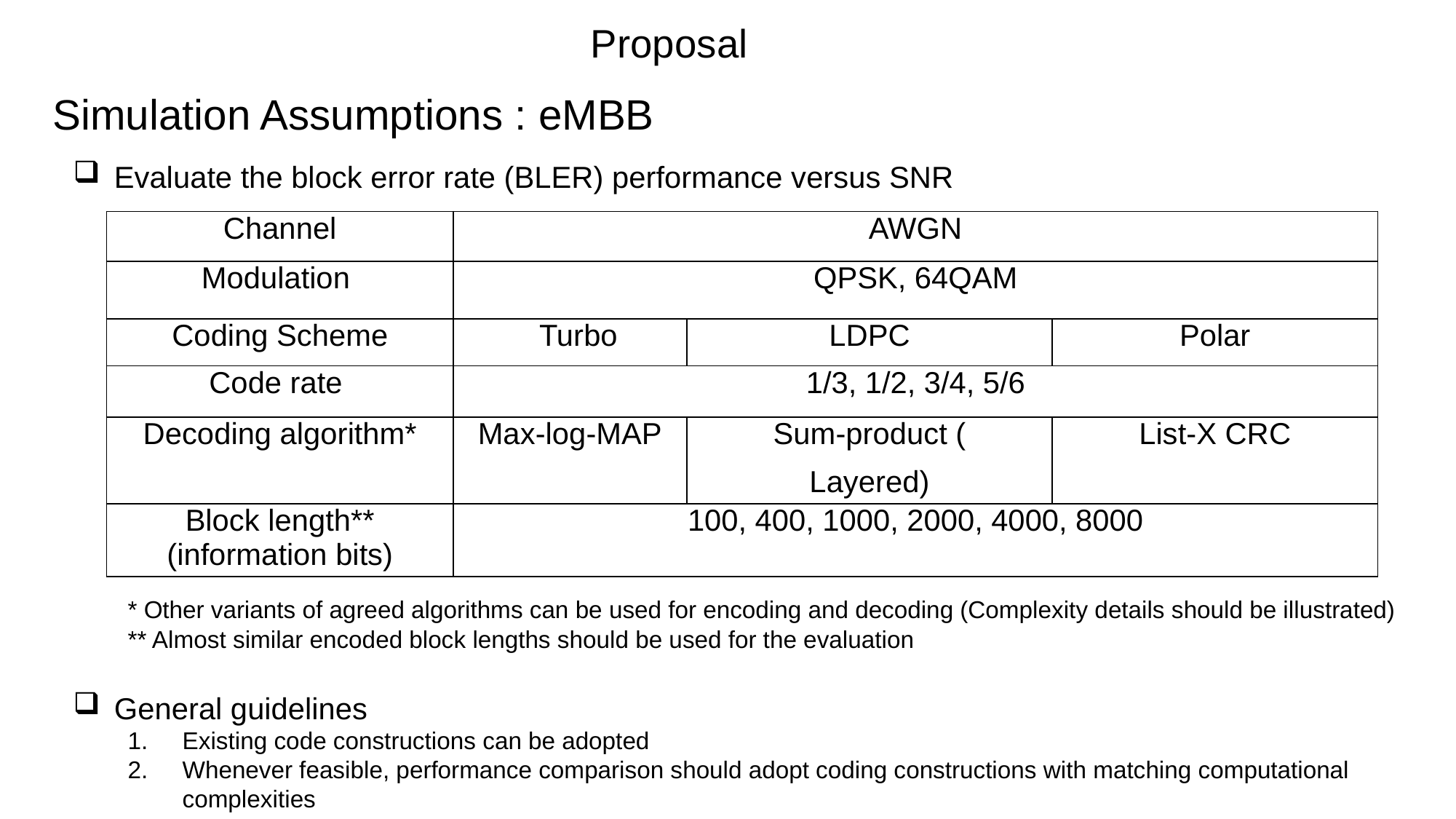

Proposal
# Simulation Assumptions : eMBB

Evaluate the block error rate (BLER) performance versus SNR

* Other variants of agreed algorithms can be used for encoding and decoding (Complexity details should be illustrated)
** Almost similar encoded block lengths should be used for the evaluation

General guidelines
Existing code constructions can be adopted
Whenever feasible, performance comparison should adopt coding constructions with matching computational complexities

| Channel | AWGN |  |  |
| --- | --- | --- | --- |
| Modulation | QPSK, 64QAM |  |  |
| Coding Scheme | Turbo | LDPC | Polar |
| Code rate | 1/3, 1/2, 3/4, 5/6 |  |  |
| Decoding algorithm\* | Max-log-MAP | Sum-product ( Layered) | List-X CRC |
| Block length\*\* (information bits) | 100, 400, 1000, 2000, 4000, 8000 |  |  |